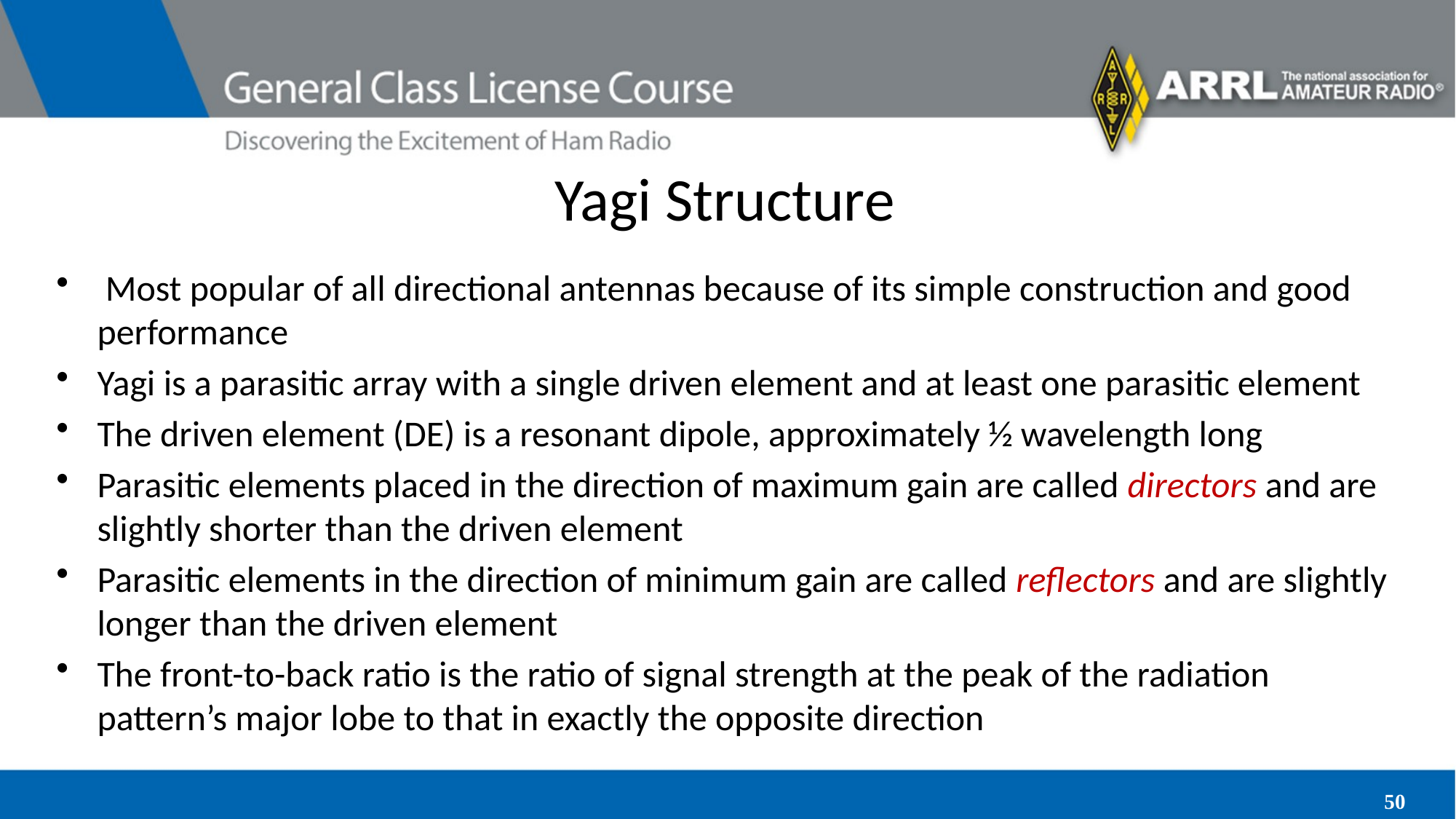

# Yagi Structure
 Most popular of all directional antennas because of its simple construction and good performance
Yagi is a parasitic array with a single driven element and at least one parasitic element
The driven element (DE) is a resonant dipole, approximately 1⁄2 wavelength long
Parasitic elements placed in the direction of maximum gain are called directors and are slightly shorter than the driven element
Parasitic elements in the direction of minimum gain are called reflectors and are slightly longer than the driven element
The front-to-back ratio is the ratio of signal strength at the peak of the radiation pattern’s major lobe to that in exactly the opposite direction